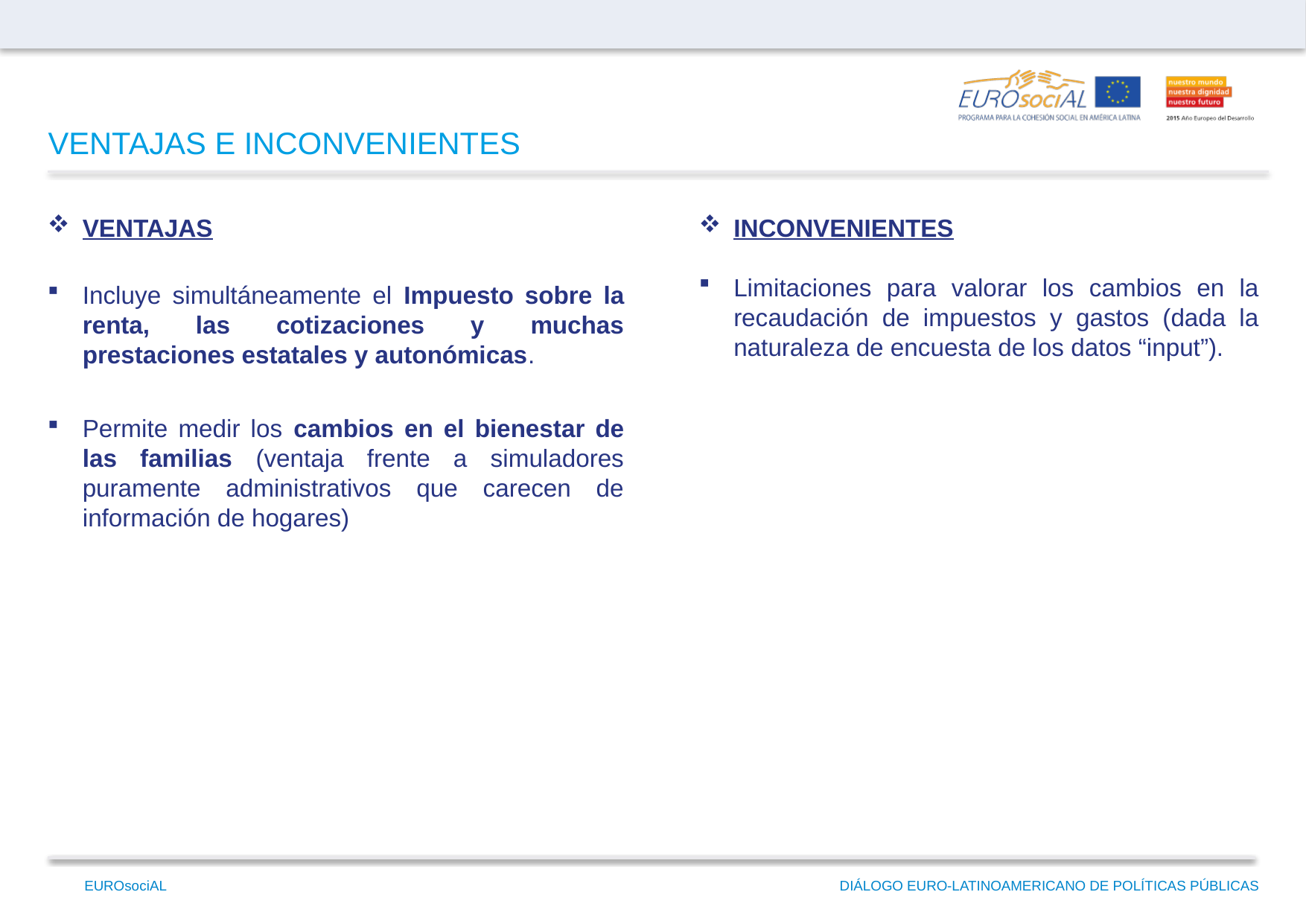

VENTAJAS E INCONVENIENTES
VENTAJAS

Incluye simultáneamente el Impuesto sobre la renta, las cotizaciones y muchas prestaciones estatales y autonómicas.

Permite medir los cambios en el bienestar de las familias (ventaja frente a simuladores puramente administrativos que carecen de información de hogares)

INCONVENIENTES

Limitaciones para valorar los cambios en la recaudación de impuestos y gastos (dada la naturaleza de encuesta de los datos “input”).